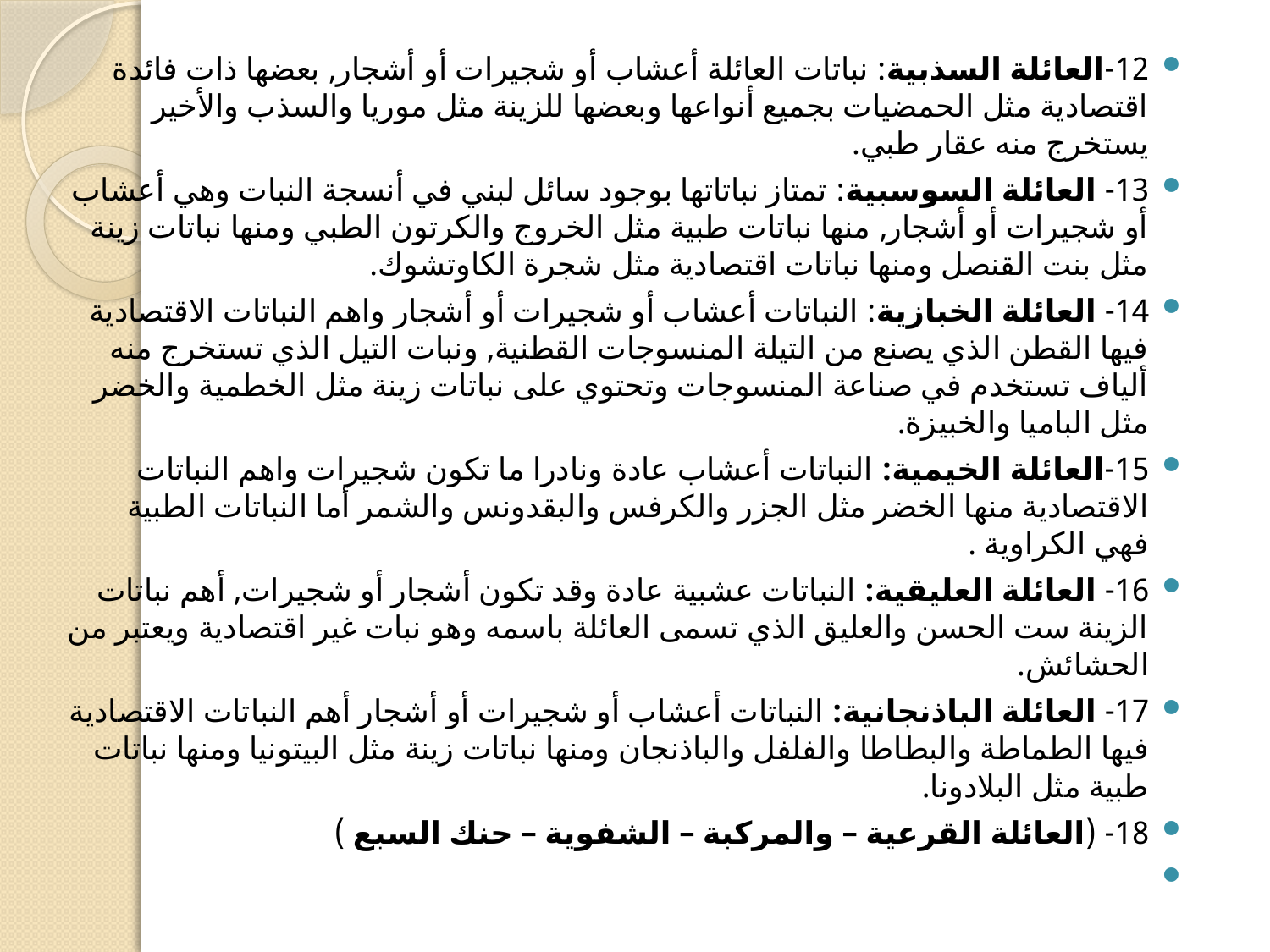

#
12-العائلة السذبية: نباتات العائلة أعشاب أو شجيرات أو أشجار, بعضها ذات فائدة اقتصادية مثل الحمضيات بجميع أنواعها وبعضها للزينة مثل موريا والسذب والأخير يستخرج منه عقار طبي.
13- العائلة السوسبية: تمتاز نباتاتها بوجود سائل لبني في أنسجة النبات وهي أعشاب أو شجيرات أو أشجار, منها نباتات طبية مثل الخروج والكرتون الطبي ومنها نباتات زينة مثل بنت القنصل ومنها نباتات اقتصادية مثل شجرة الكاوتشوك.
14- العائلة الخبازية: النباتات أعشاب أو شجيرات أو أشجار واهم النباتات الاقتصادية فيها القطن الذي يصنع من التيلة المنسوجات القطنية, ونبات التيل الذي تستخرج منه ألياف تستخدم في صناعة المنسوجات وتحتوي على نباتات زينة مثل الخطمية والخضر مثل الباميا والخبيزة.
15-العائلة الخيمية: النباتات أعشاب عادة ونادرا ما تكون شجيرات واهم النباتات الاقتصادية منها الخضر مثل الجزر والكرفس والبقدونس والشمر أما النباتات الطبية فهي الكراوية .
16- العائلة العليقية: النباتات عشبية عادة وقد تكون أشجار أو شجيرات, أهم نباتات الزينة ست الحسن والعليق الذي تسمى العائلة باسمه وهو نبات غير اقتصادية ويعتبر من الحشائش.
17- العائلة الباذنجانية: النباتات أعشاب أو شجيرات أو أشجار أهم النباتات الاقتصادية فيها الطماطة والبطاطا والفلفل والباذنجان ومنها نباتات زينة مثل البيتونيا ومنها نباتات طبية مثل البلادونا.
18- (العائلة القرعية – والمركبة – الشفوية – حنك السبع )